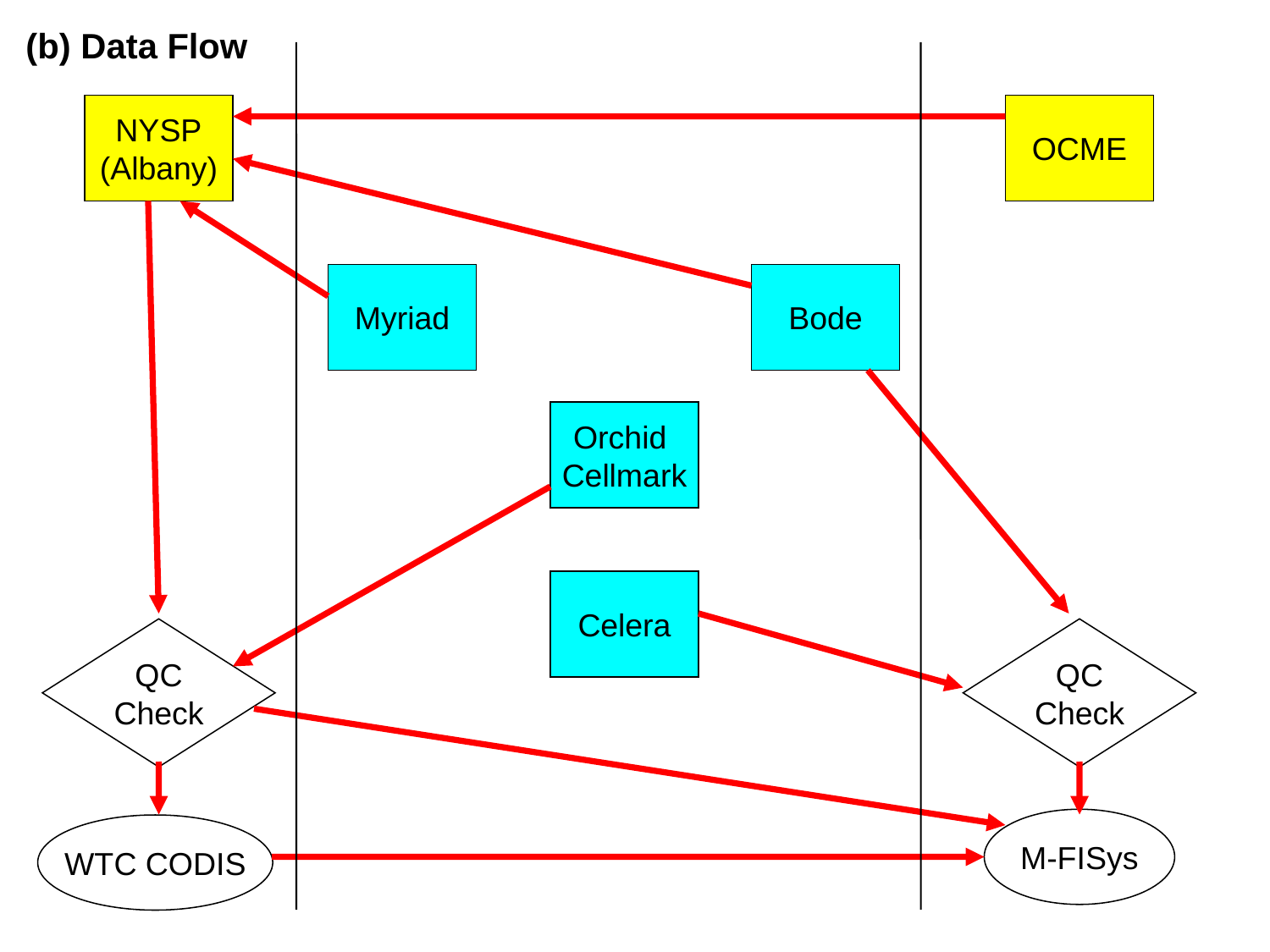

(b) Data Flow

NYSP
(Albany)
OCME

Myriad
Bode

Orchid
Cellmark

Celera

QC
Check
QC
Check

M-FISys
WTC CODIS